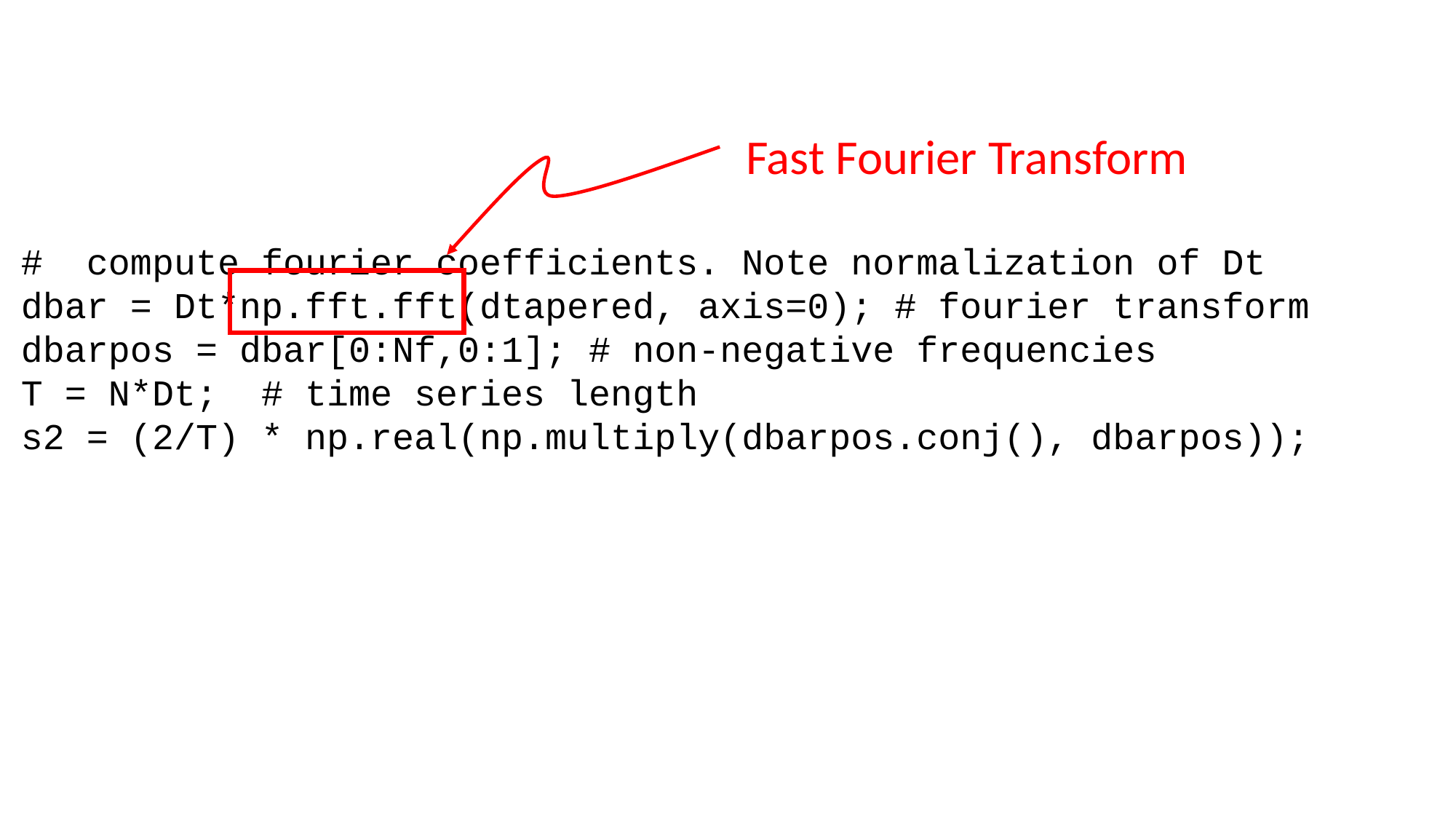

Fast Fourier Transform

#  compute fourier coefficients. Note normalization of Dt
dbar = Dt*np.fft.fft(dtapered, axis=0); # fourier transform
dbarpos = dbar[0:Nf,0:1]; # non-negative frequencies
T = N*Dt;  # time series length
s2 = (2/T) * np.real(np.multiply(dbarpos.conj(), dbarpos));